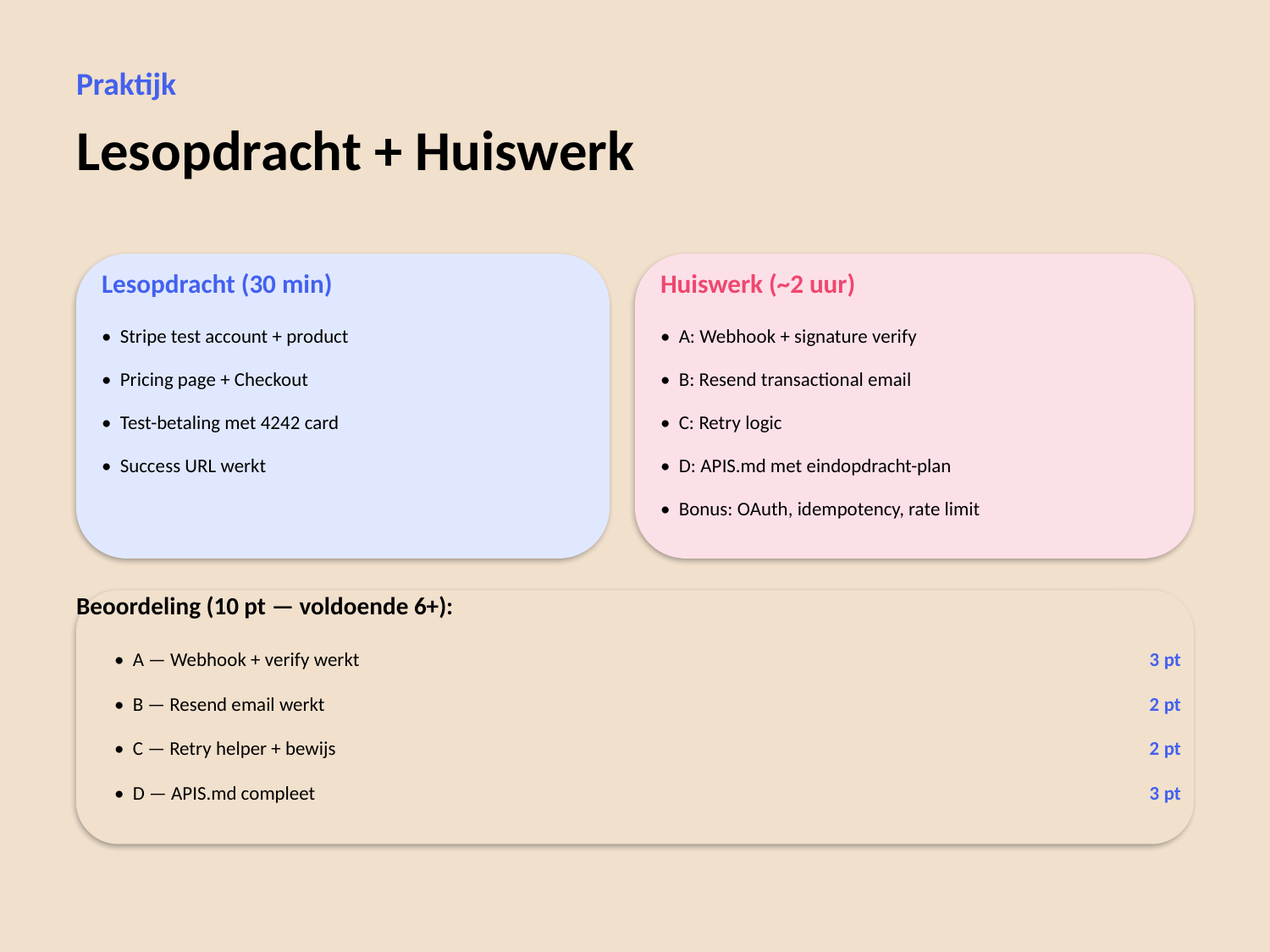

Praktijk
Lesopdracht + Huiswerk

Lesopdracht (30 min)
Huiswerk (~2 uur)
•  Stripe test account + product
•  A: Webhook + signature verify
•  Pricing page + Checkout
•  B: Resend transactional email
•  Test-betaling met 4242 card
•  C: Retry logic
•  Success URL werkt
•  D: APIS.md met eindopdracht-plan
•  Bonus: OAuth, idempotency, rate limit

Beoordeling (10 pt — voldoende 6+):
•  A — Webhook + verify werkt
3 pt
•  B — Resend email werkt
2 pt
•  C — Retry helper + bewijs
2 pt
•  D — APIS.md compleet
3 pt